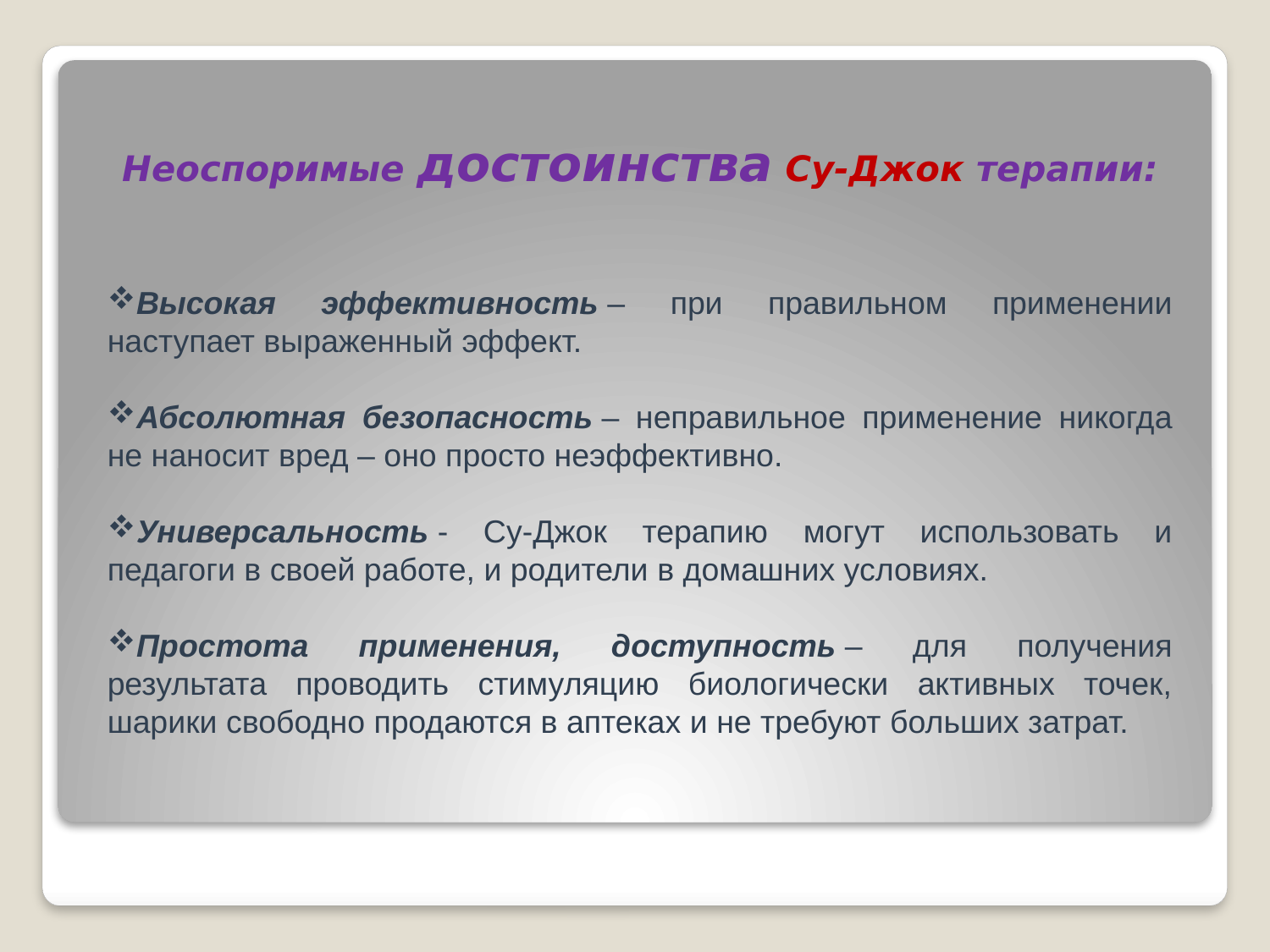

Неоспоримые достоинства Су-Джок терапии:
Высокая эффективность – при правильном применении наступает выраженный эффект.

Абсолютная безопасность – неправильное применение никогда не наносит вред – оно просто неэффективно.

Универсальность - Су-Джок терапию могут использовать и педагоги в своей работе, и родители в домашних условиях.

Простота применения, доступность – для получения результата проводить стимуляцию биологически активных точек, шарики свободно продаются в аптеках и не требуют больших затрат.